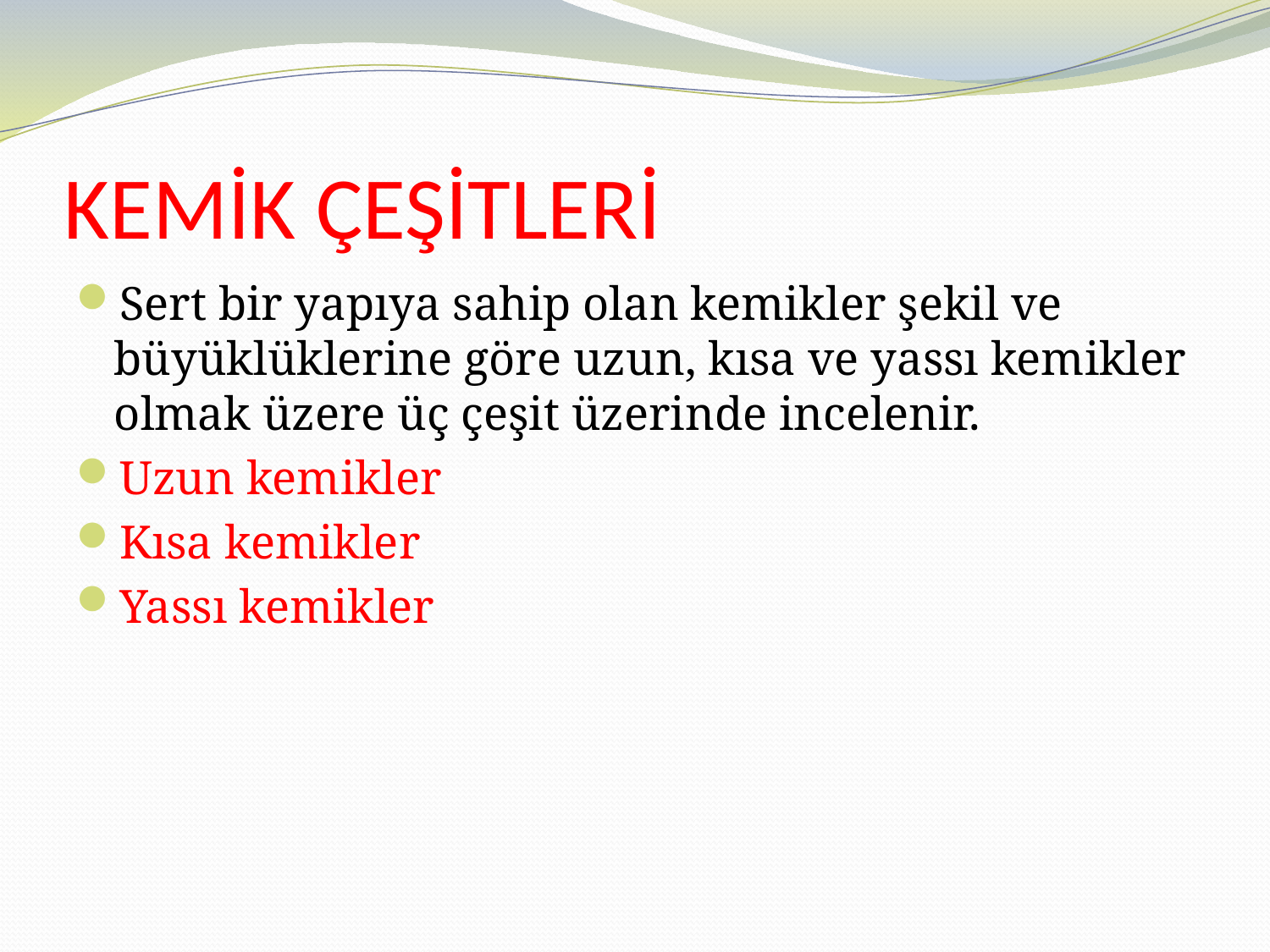

# KEMİK ÇEŞİTLERİ
Sert bir yapıya sahip olan kemikler şekil ve büyüklüklerine göre uzun, kısa ve yassı kemikler olmak üzere üç çeşit üzerinde incelenir.
Uzun kemikler
Kısa kemikler
Yassı kemikler